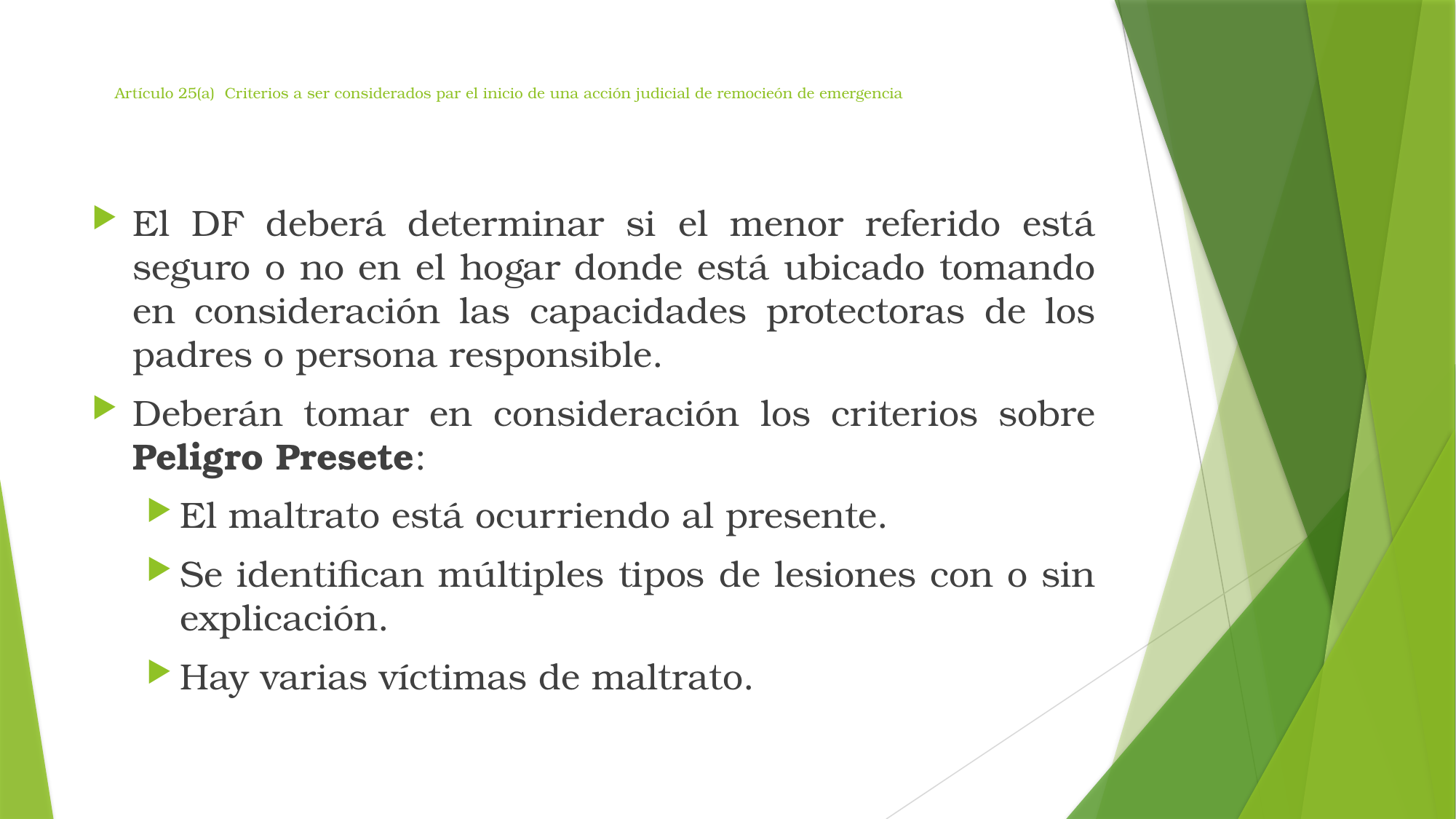

# Artículo 25(a)  Criterios a ser considerados par el inicio de una acción judicial de remocieón de emergenciaR ARTÍCULO 25-A. CRITERIOS A SER CONSIDERADOS PARA EL INICIO DE UNA ACCIÓN JUDICIAL DE CUSTODIA DE EMERGENCIA O CUSTODIA TÍCULO 25-A. CRITERIOS A SER CONSIDERADOS PARA EL INICIO DE UNA ACCIÓN JUDICIAL DE CUSTODIA DE EMERGENCIA O CUSTODIA
El DF deberá determinar si el menor referido está seguro o no en el hogar donde está ubicado tomando en consideración las capacidades protectoras de los padres o persona responsible.
Deberán tomar en consideración los criterios sobre Peligro Presete:
El maltrato está ocurriendo al presente.
Se identifican múltiples tipos de lesiones con o sin explicación.
Hay varias víctimas de maltrato.